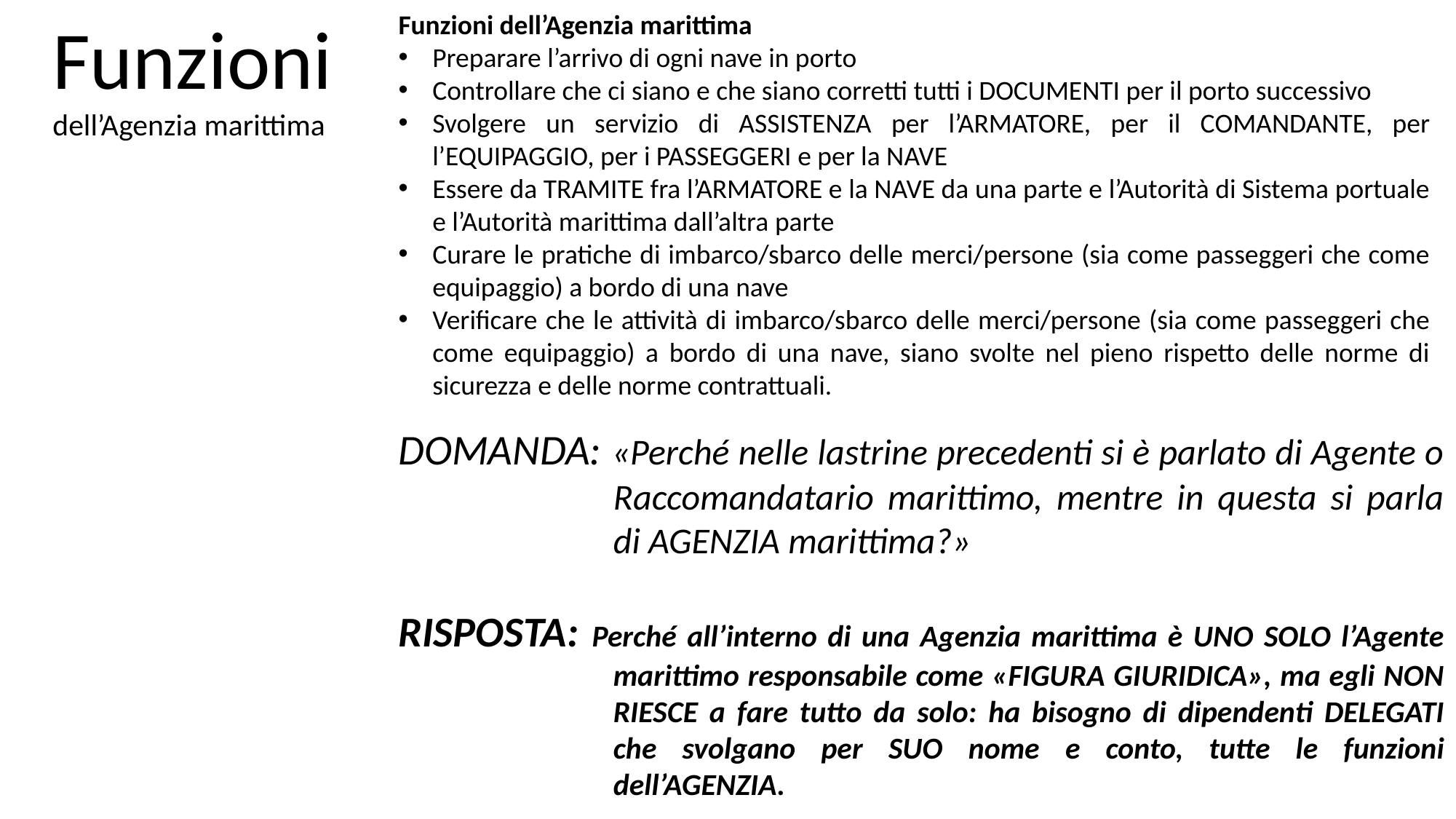

Funzioni
dell’Agenzia marittima
Funzioni dell’Agenzia marittima
Preparare l’arrivo di ogni nave in porto
Controllare che ci siano e che siano corretti tutti i DOCUMENTI per il porto successivo
Svolgere un servizio di ASSISTENZA per l’ARMATORE, per il COMANDANTE, per l’EQUIPAGGIO, per i PASSEGGERI e per la NAVE
Essere da TRAMITE fra l’ARMATORE e la NAVE da una parte e l’Autorità di Sistema portuale e l’Autorità marittima dall’altra parte
Curare le pratiche di imbarco/sbarco delle merci/persone (sia come passeggeri che come equipaggio) a bordo di una nave
Verificare che le attività di imbarco/sbarco delle merci/persone (sia come passeggeri che come equipaggio) a bordo di una nave, siano svolte nel pieno rispetto delle norme di sicurezza e delle norme contrattuali.

DOMANDA: «Perché nelle lastrine precedenti si è parlato di Agente o Raccomandatario marittimo, mentre in questa si parla di AGENZIA marittima?»

RISPOSTA: Perché all’interno di una Agenzia marittima è UNO SOLO l’Agente marittimo responsabile come «FIGURA GIURIDICA», ma egli NON RIESCE a fare tutto da solo: ha bisogno di dipendenti DELEGATI che svolgano per SUO nome e conto, tutte le funzioni dell’AGENZIA.